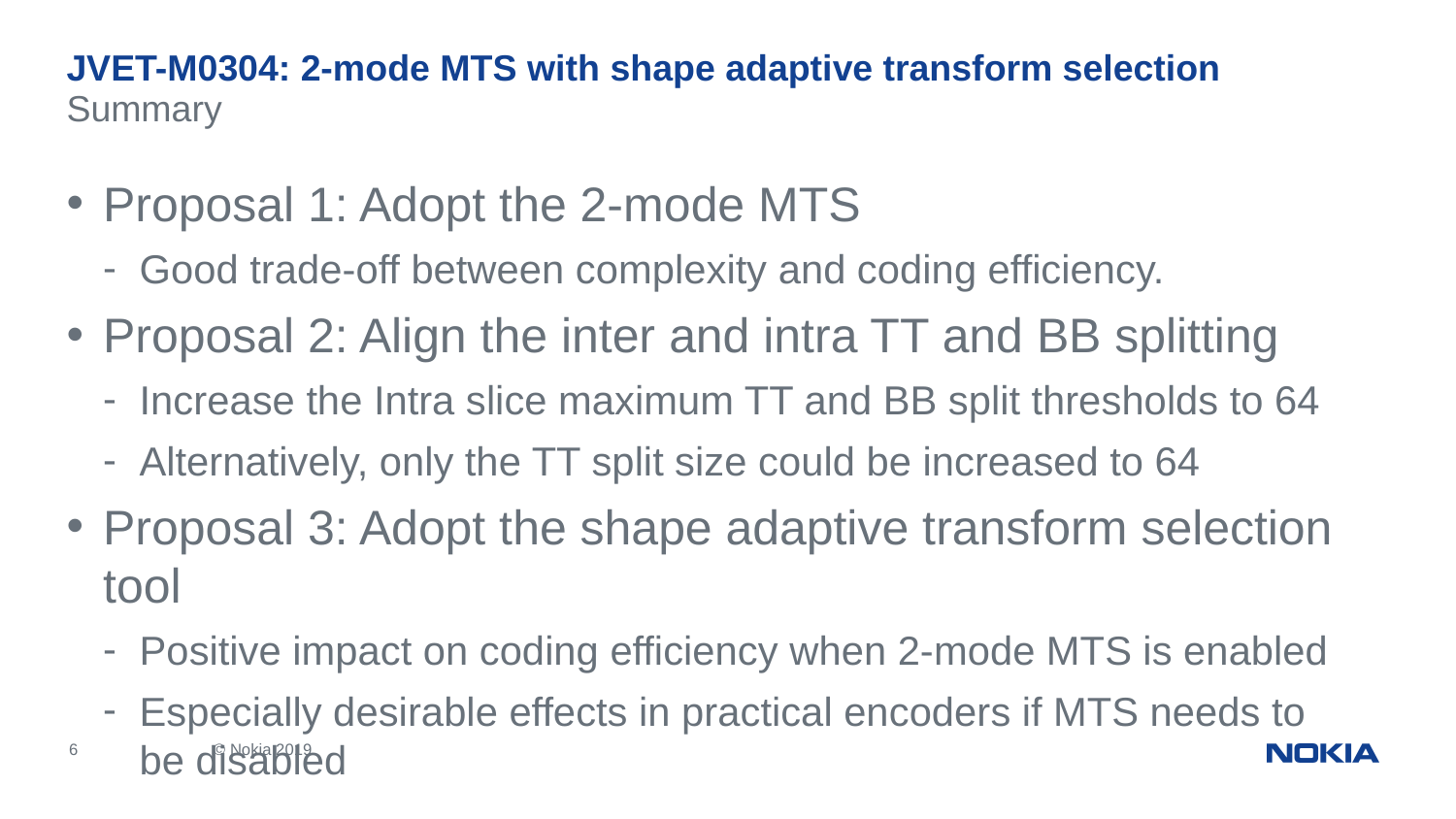

# JVET-M0304: 2-mode MTS with shape adaptive transform selection
Summary
Proposal 1: Adopt the 2-mode MTS
Good trade-off between complexity and coding efficiency.
Proposal 2: Align the inter and intra TT and BB splitting
Increase the Intra slice maximum TT and BB split thresholds to 64
Alternatively, only the TT split size could be increased to 64
Proposal 3: Adopt the shape adaptive transform selection tool
Positive impact on coding efficiency when 2-mode MTS is enabled
Especially desirable effects in practical encoders if MTS needs to be disabled